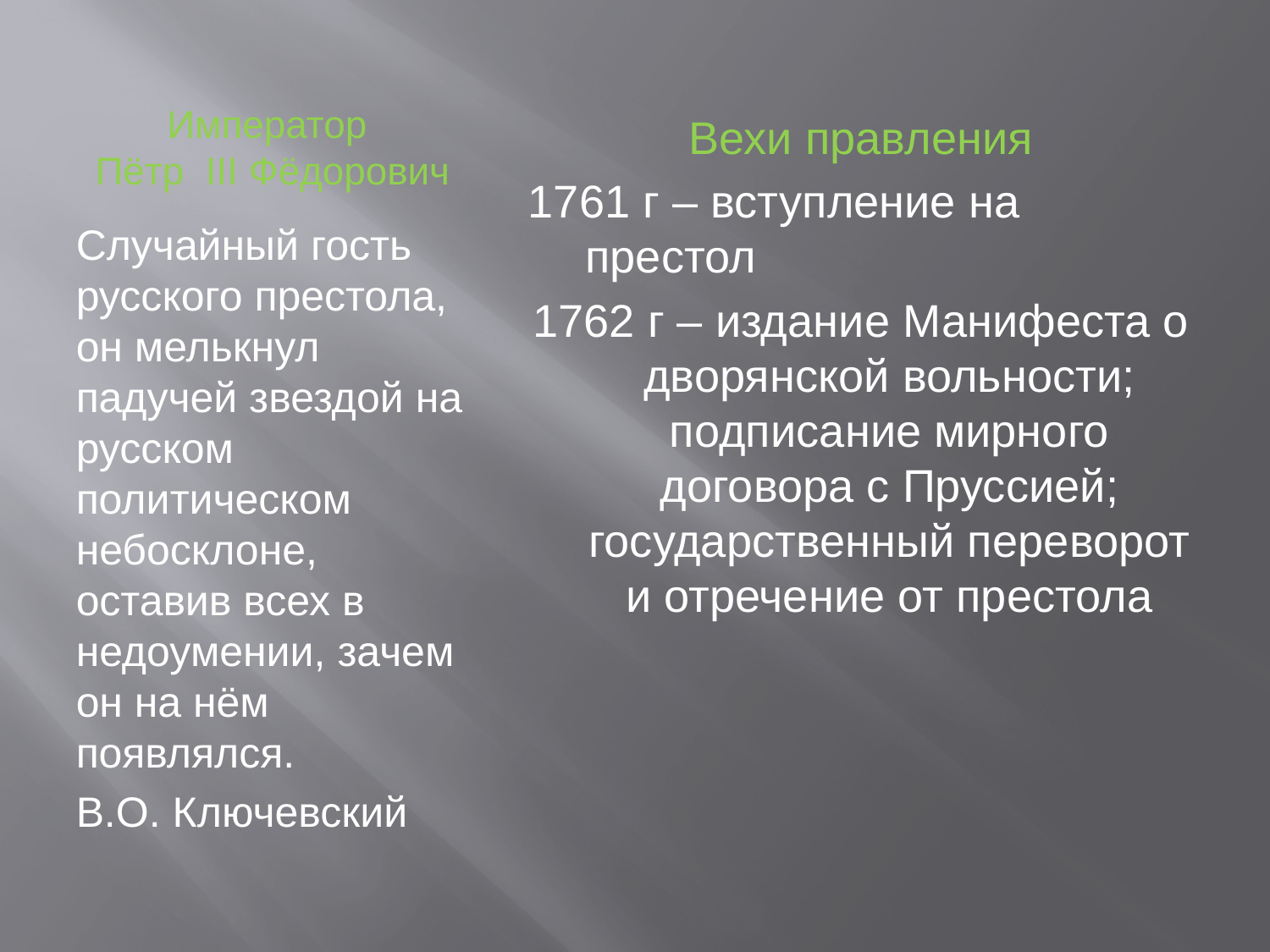

# Император Пётр  III Фёдорович

Вехи правления
1761 г – вступление на престол
1762 г – издание Манифеста о дворянской вольности; подписание мирного договора с Пруссией; государственный переворот и отречение от престола
Случайный гость русского престола, он мелькнул падучей звездой на русском политическом небосклоне, оставив всех в недоумении, зачем он на нём появлялся.
В.О. Ключевский